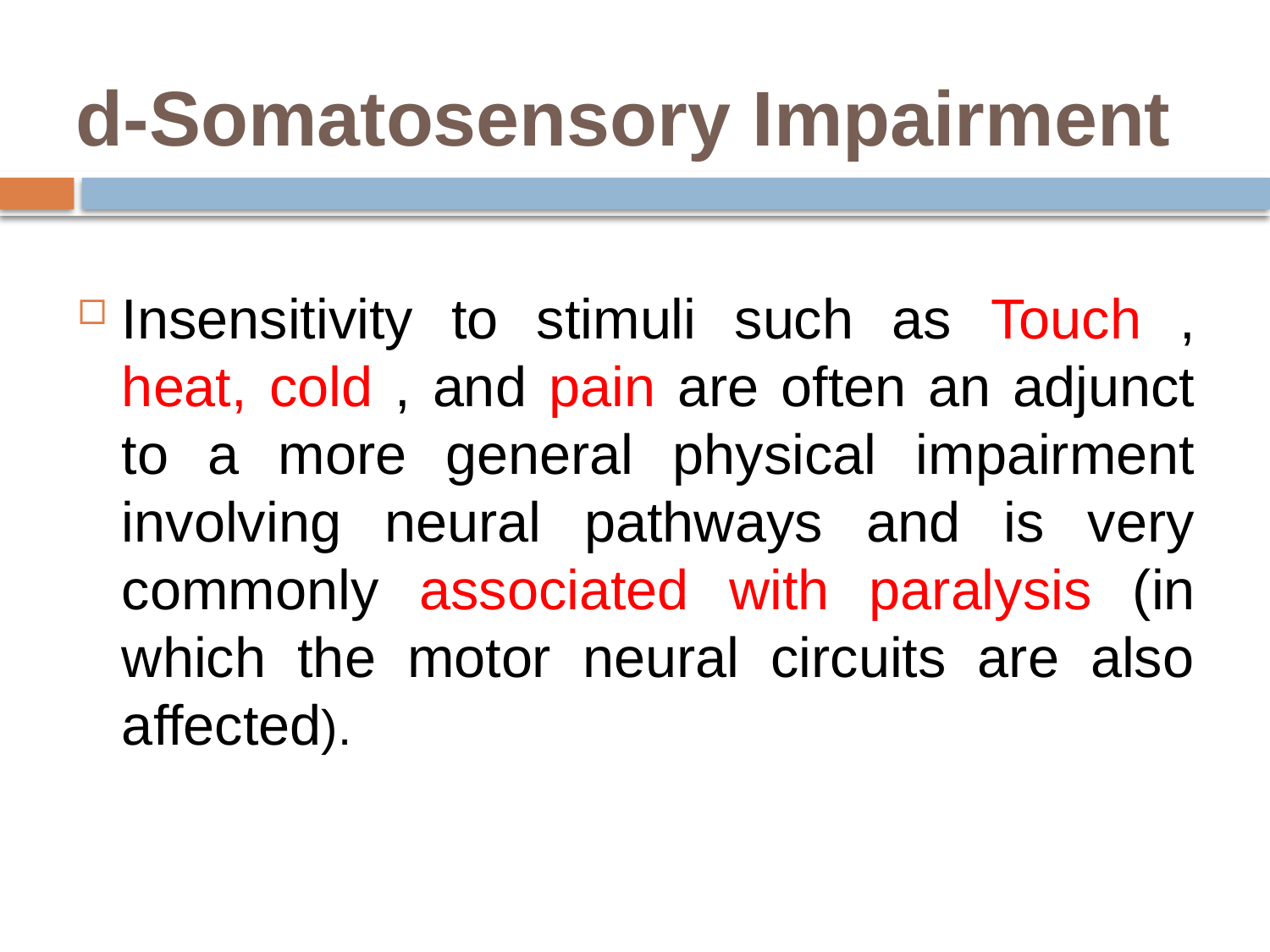

# d-Somatosensory Impairment
Insensitivity to stimuli such as Touch , heat, cold , and pain are often an adjunct to a more general physical impairment involving neural pathways and is very commonly associated with paralysis (in which the motor neural circuits are also affected).